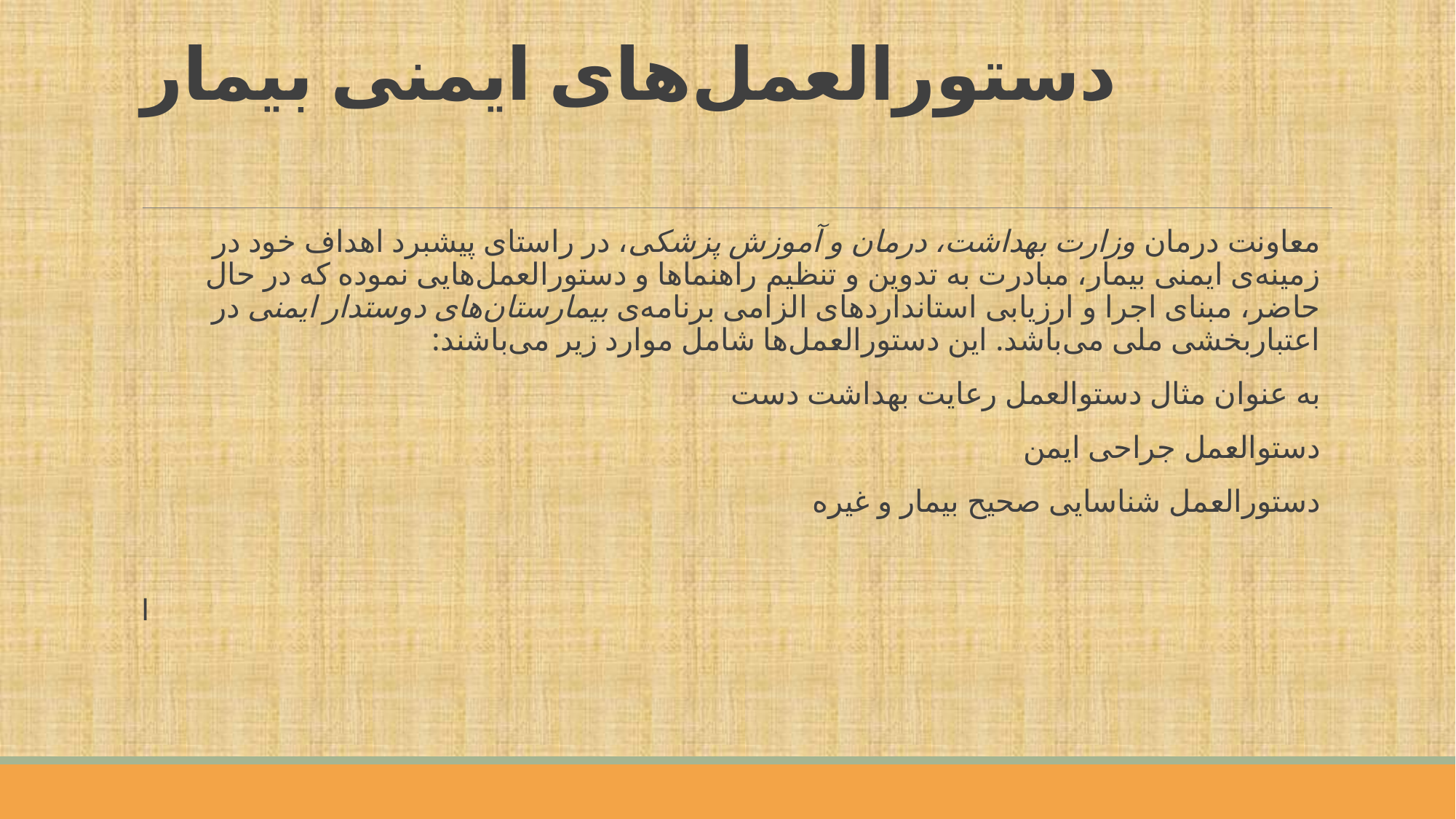

# دستورالعمل‌های ایمنی بیمار
معاونت درمان وزارت بهداشت، درمان و آموزش پزشکی، در راستای پیشبرد اهداف خود در زمینه‌ی ایمنی بیمار، مبادرت به تدوین و تنظیم راهنماها و دستورالعمل‌هایی نموده که در حال حاضر، مبنای اجرا و ارزیابی استانداردهای الزامی برنامه‌ی بیمارستان‌های دوستدار ایمنی در اعتباربخشی ملی می‌باشد. این دستورالعمل‌ها شامل موارد زیر می‌باشند:
به عنوان مثال دستوالعمل رعایت بهداشت دست
دستوالعمل جراحی ایمن
دستورالعمل شناسایی صحیح بیمار و غیره

l